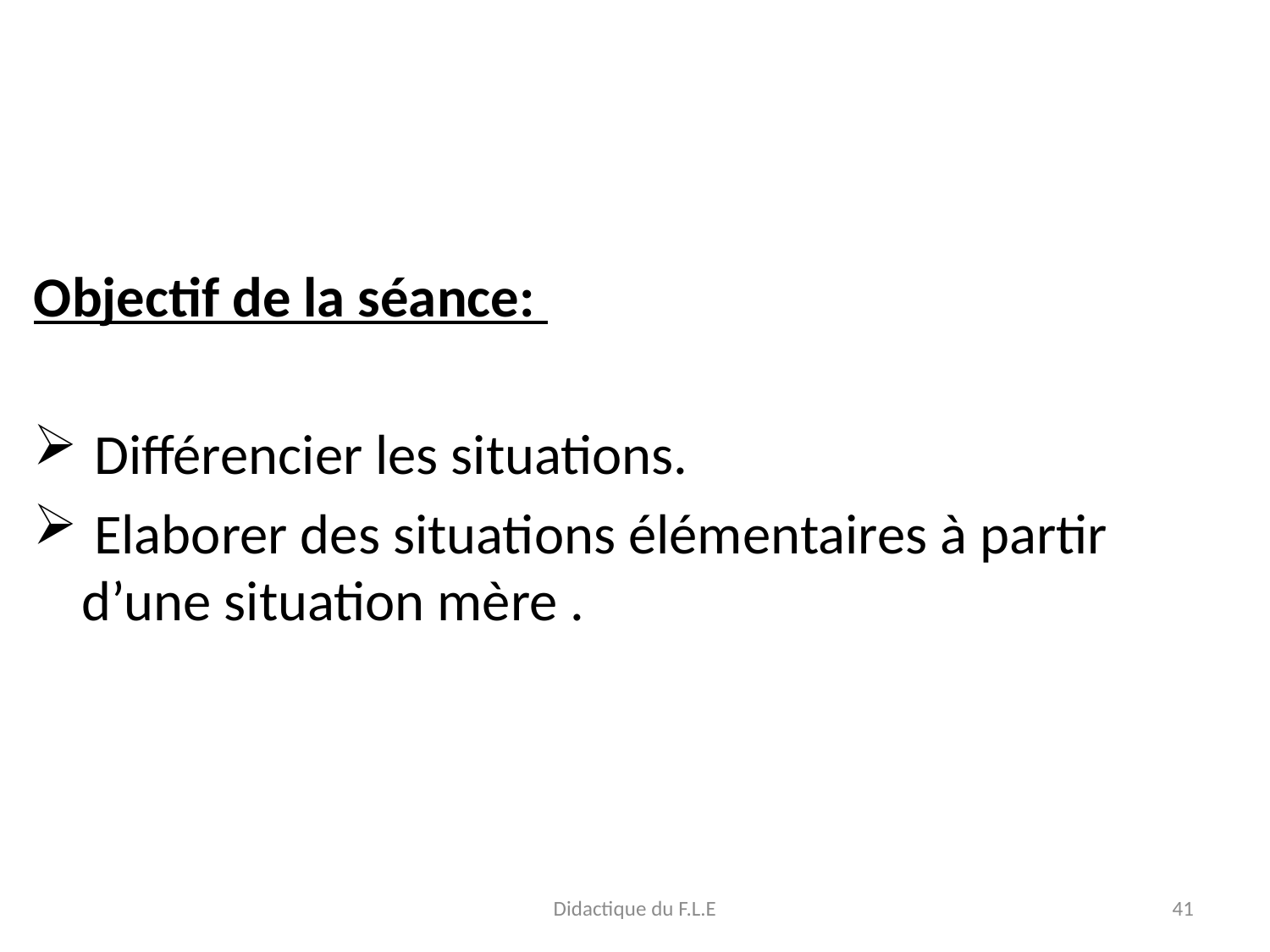

Objectif de la séance:

 Différencier les situations.
 Elaborer des situations élémentaires à partir d’une situation mère .
Didactique du F.L.E
41